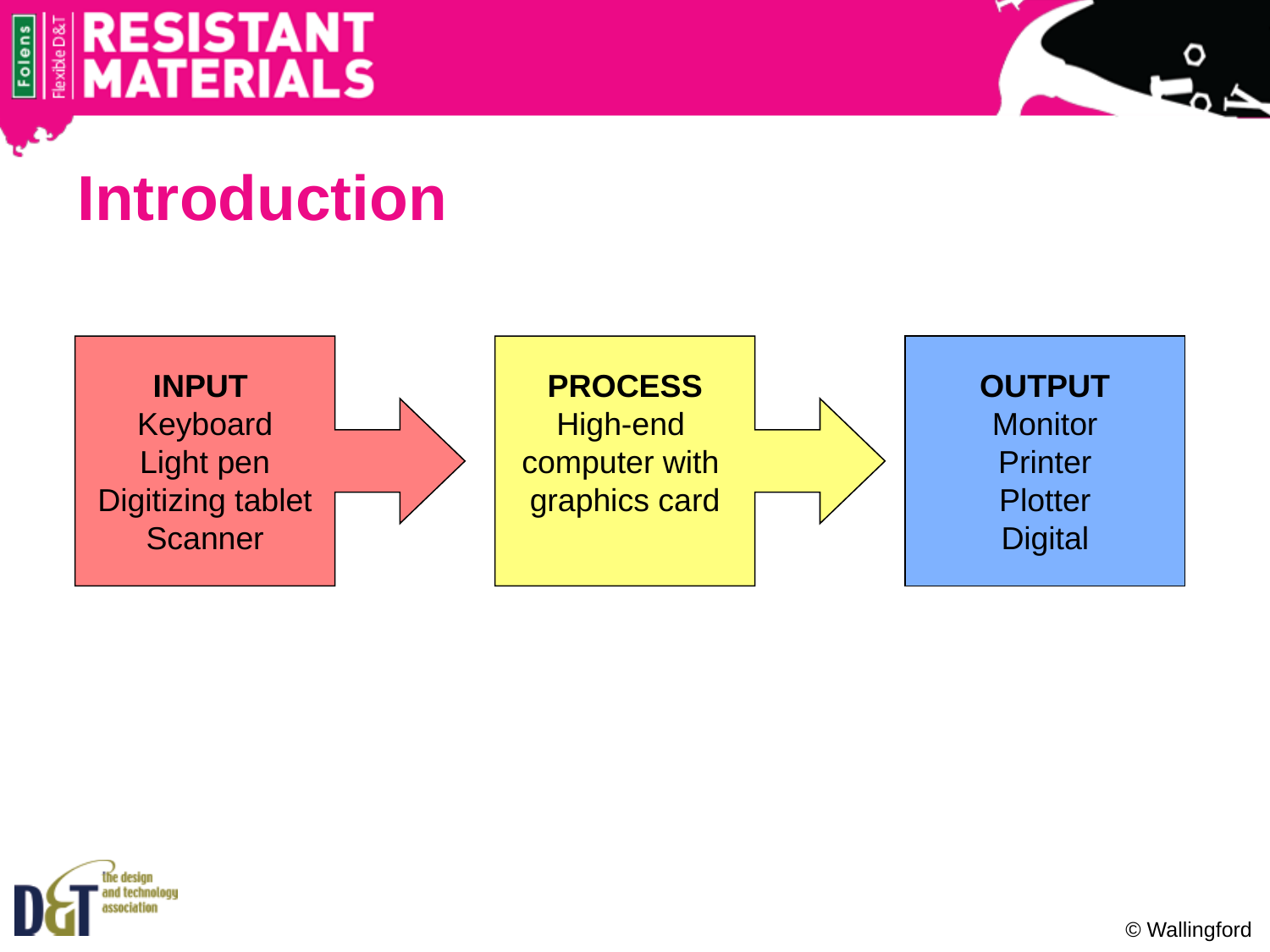

Introduction

INPUT
Keyboard
Light pen
Digitizing tablet
Scanner

PROCESS
High-end
computer with
graphics card

OUTPUT
Monitor
Printer
Plotter
Digital
© Wallingford